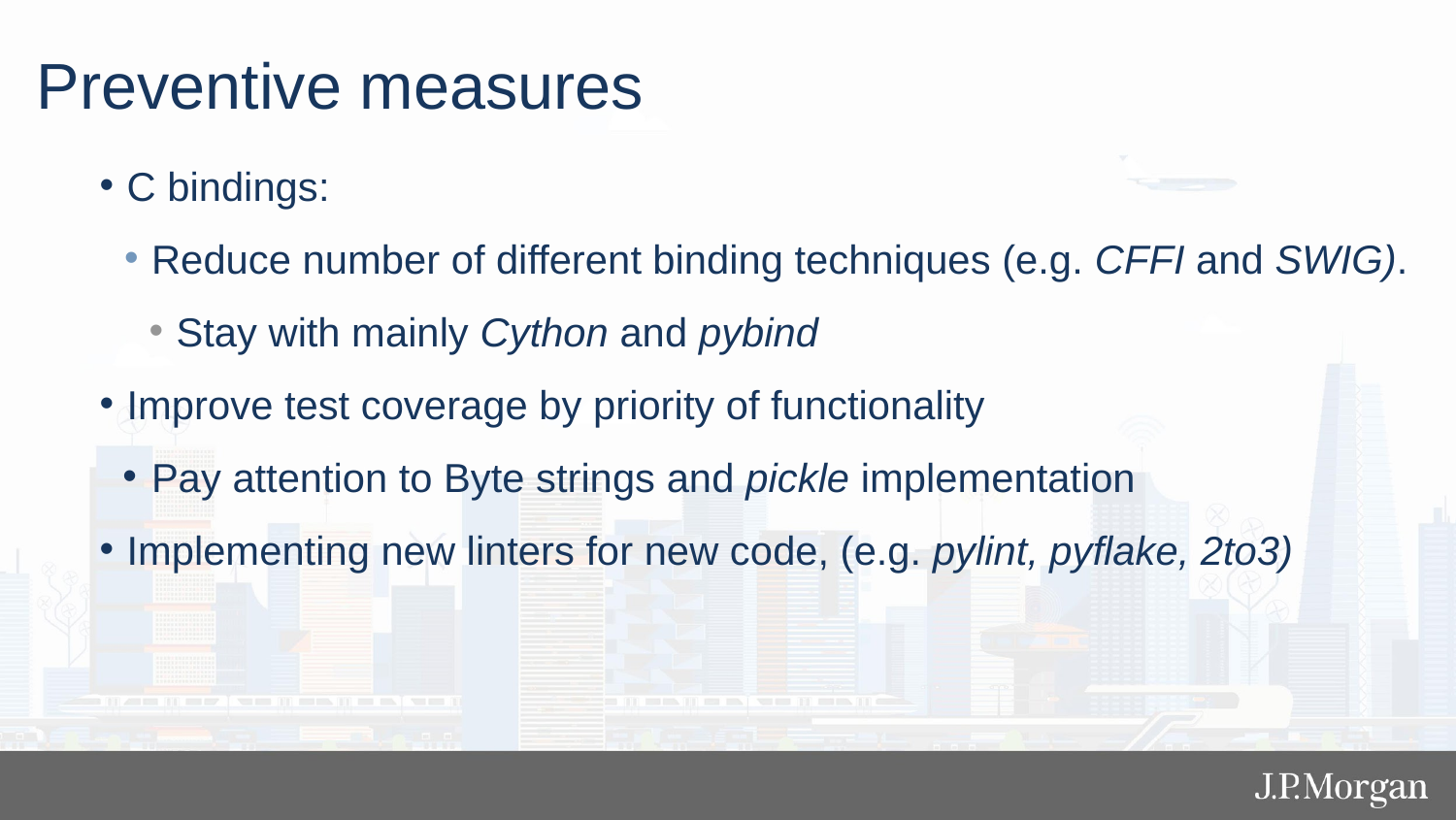

Preventive measures
C bindings:
Reduce number of different binding techniques (e.g. CFFI and SWIG).
Stay with mainly Cython and pybind
Improve test coverage by priority of functionality
Pay attention to Byte strings and pickle implementation
Implementing new linters for new code, (e.g. pylint, pyflake, 2to3)